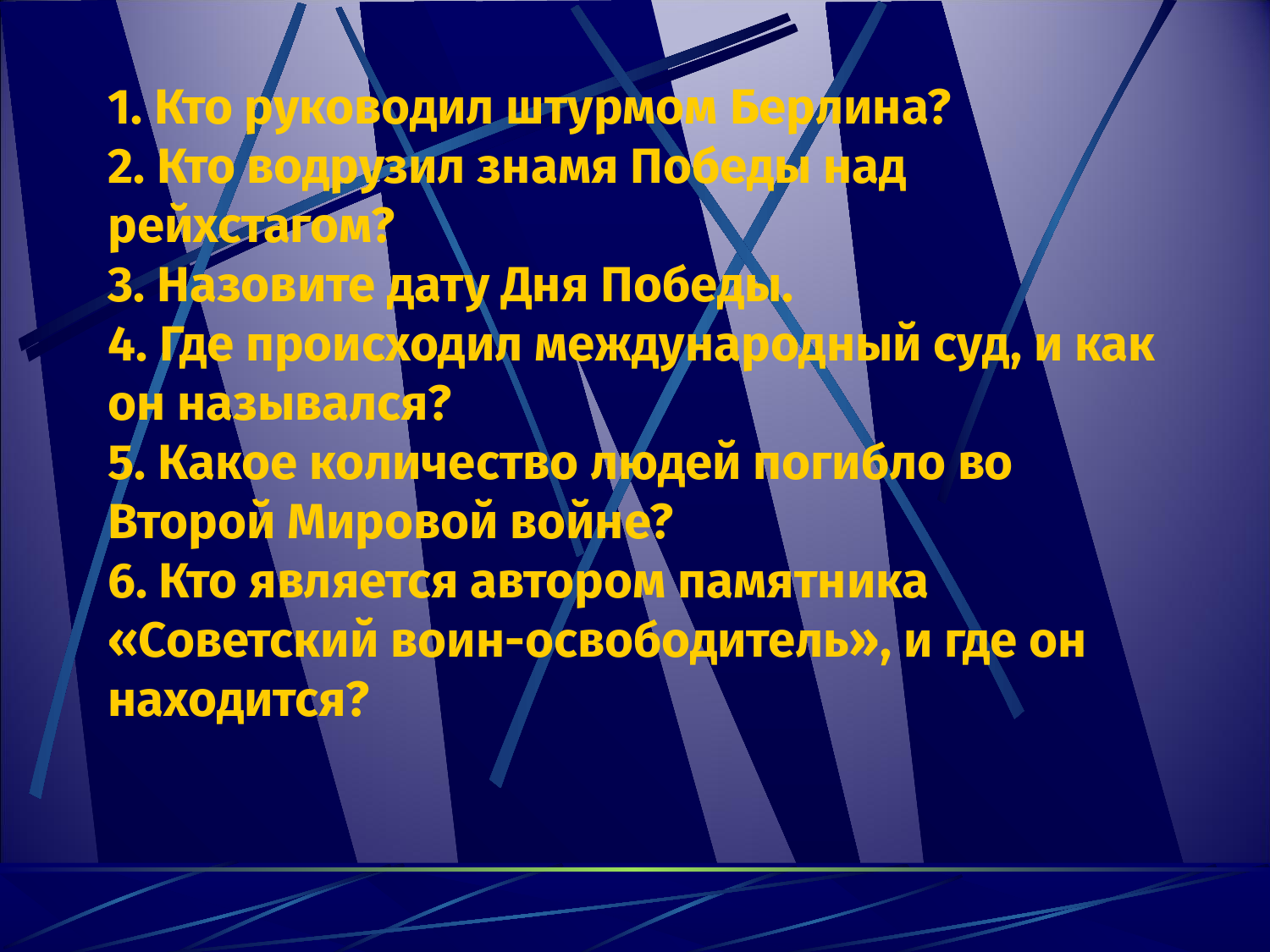

# 1. Кто руководил штурмом Берлина? 2. Кто водрузил знамя Победы над рейхстагом? 3. Назовите дату Дня Победы. 4. Где происходил международный суд, и как он назывался? 5. Какое количество людей погибло во Второй Мировой войне? 6. Кто является автором памятника «Советский воин-освободитель», и где он  находится?